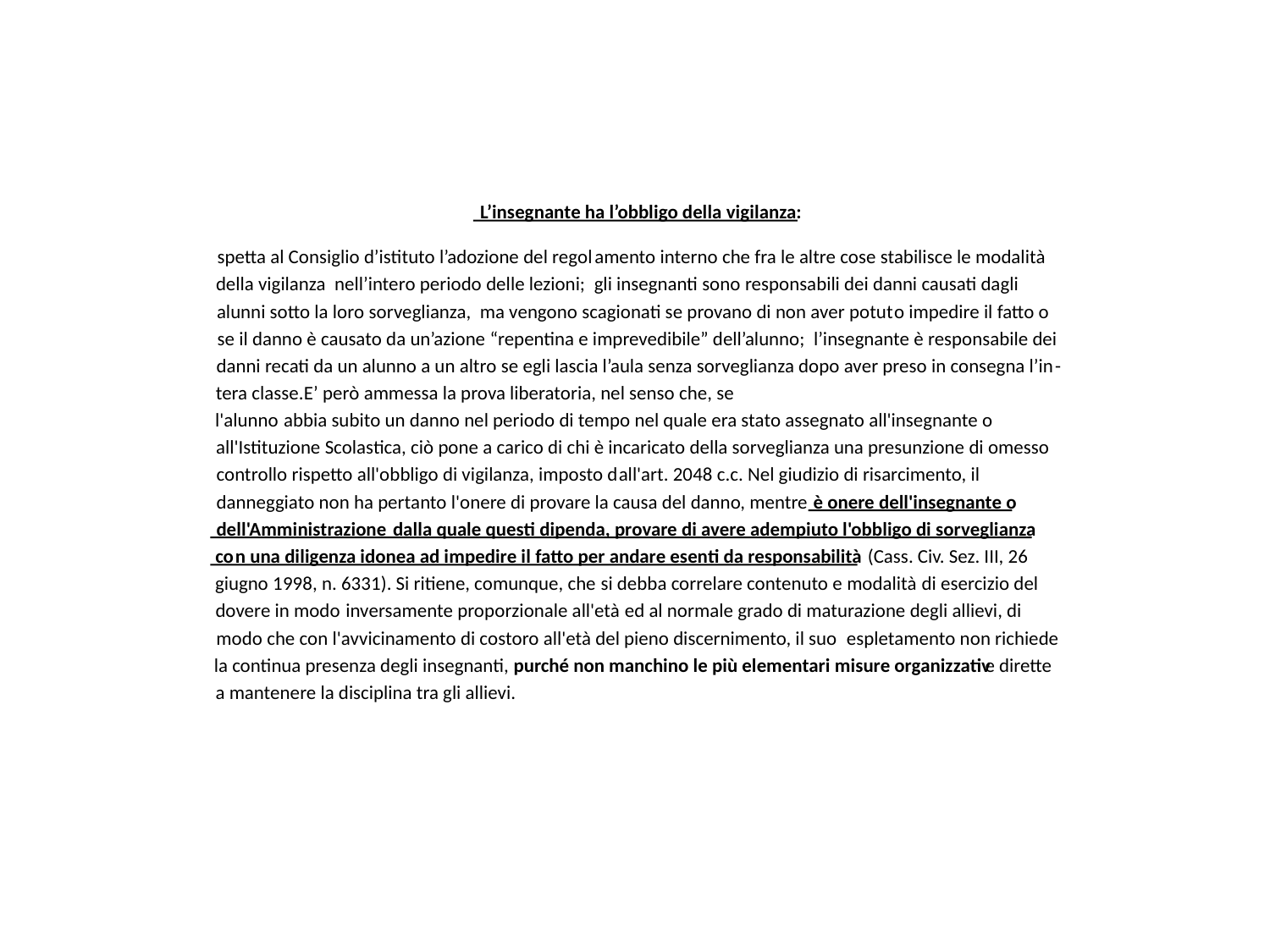

L’insegnante ha l’obbligo della vigilanza:

spetta al Consiglio d’istituto l’adozione del regol
amento interno che fra le altre cose stabilisce le modalità
della vigilanza  nell’intero periodo delle lezioni;  gli insegnanti sono responsabili dei danni causati dagli
alunni sotto la loro sorveglianza,  ma vengono scagionati se provano di non aver potut
o impedire il fatto o
se il danno è causato da un’azione “repentina e imprevedibile” dell’alunno;  l’insegnante è responsabile dei
danni recati da un alunno a un altro se egli lascia l’aula senza sorveglianza dopo aver preso in consegna l’in
-
tera classe.

E’ però ammessa la prova liberatoria, nel senso che, se

l'alunno

abbia subito un danno nel periodo di tempo nel quale era stato assegnato all'insegnante o
all'Istituzione Scolastica, ciò pone a carico di chi è incaricato della sorveglianza una presunzione di omesso
controllo rispetto all'obbligo di vigilanza, imposto d
all'art. 2048 c.c. Nel giudizio di risarcimento, il
danneggiato non ha pertanto l'onere di provare la causa del danno, mentre
è onere dell'insegnante o

dell'Amministrazione

dalla quale questi dipenda, provare di avere adempiuto l'obbligo di sorveglianza

co
n una diligenza idonea ad impedire il fatto per andare esenti da responsabilità

(Cass. Civ. Sez. III, 26

giugno 1998, n. 6331).

Si ritiene
, comunque, che

si debba correlare contenuto e modalità
di esercizio del
dovere in modo
inversamente proporzionale all'età
ed al normale grado di maturazione degli allievi, di
modo che con l'avvicinamento di costoro all'età del pieno discernimento, il suo

espletamento non richiede
la continua presenza degli insegnanti, purché non manchino le più elementari misure organizzativ
e dirette
a mantenere la disciplina tra gli allievi.